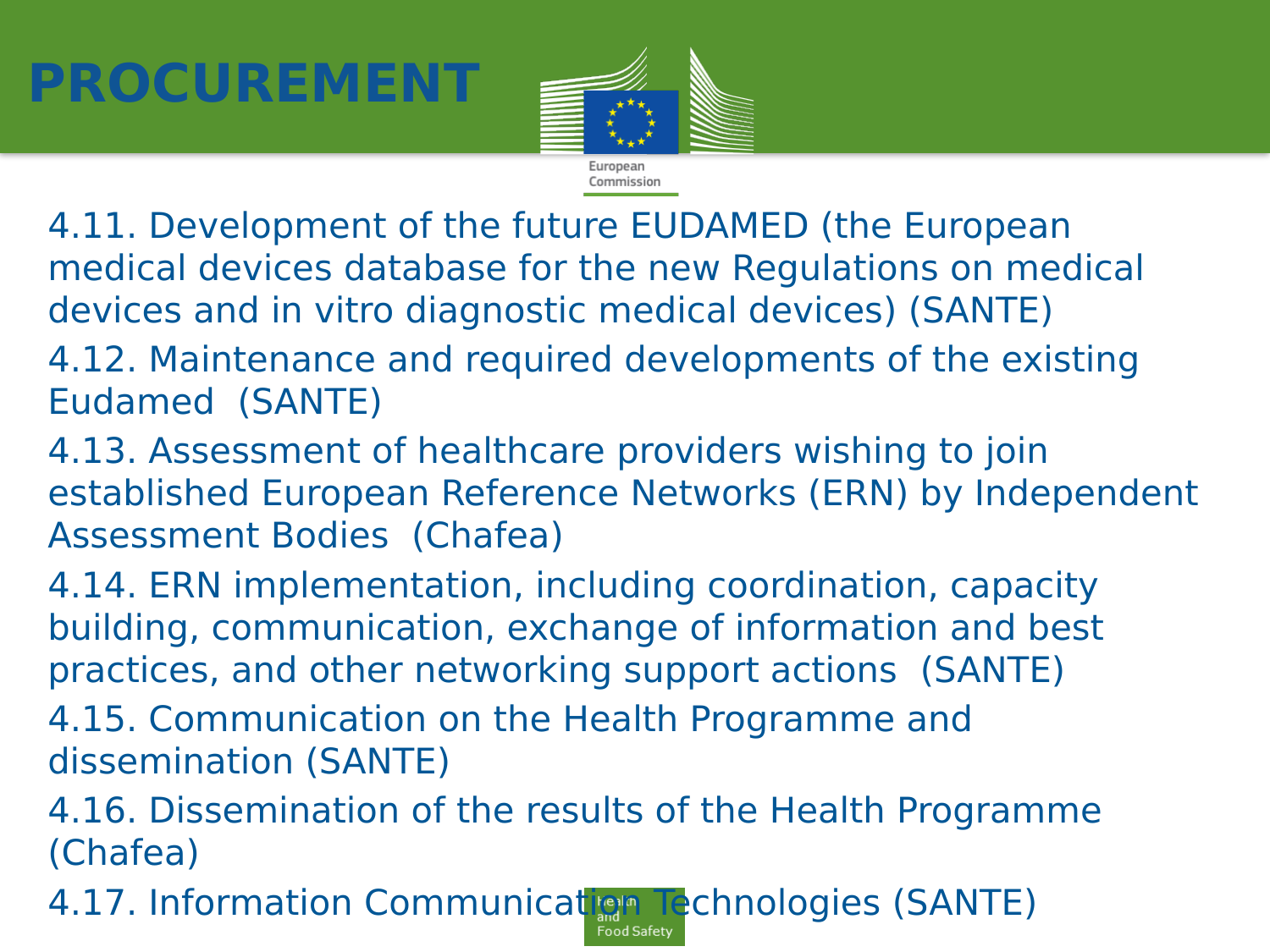

# PROCUREMENT
4.11. Development of the future EUDAMED (the European medical devices database for the new Regulations on medical devices and in vitro diagnostic medical devices) (SANTE)
4.12. Maintenance and required developments of the existing Eudamed  (SANTE)
4.13. Assessment of healthcare providers wishing to join established European Reference Networks (ERN) by Independent Assessment Bodies  (Chafea)
4.14. ERN implementation, including coordination, capacity building, communication, exchange of information and best practices, and other networking support actions  (SANTE)
4.15. Communication on the Health Programme and dissemination (SANTE)
4.16. Dissemination of the results of the Health Programme (Chafea)
4.17. Information Communication Technologies (SANTE)